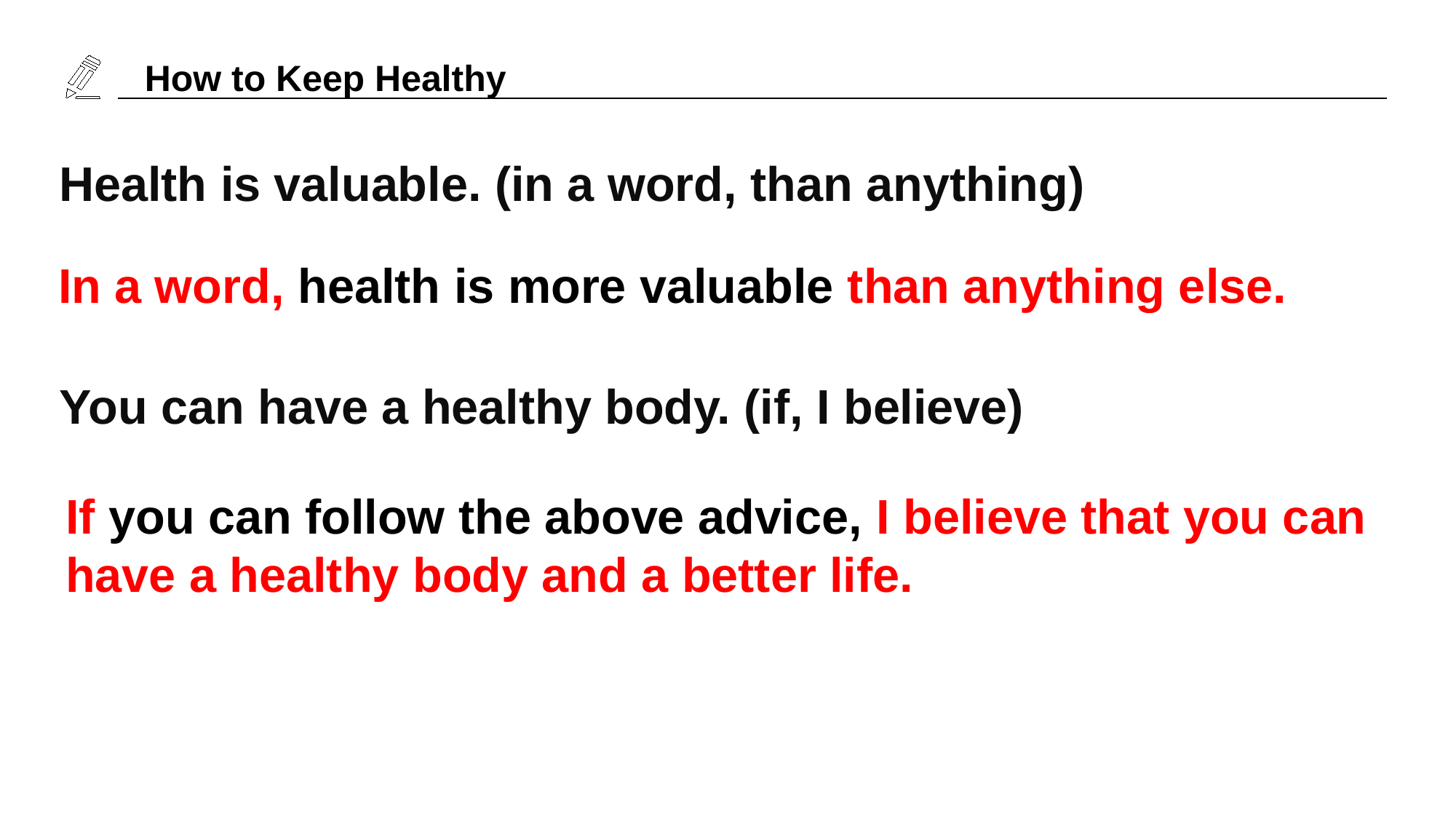

Health is valuable. (in a word, than anything)
In a word, health is more valuable than anything else.
You can have a healthy body. (if, I believe)
If you can follow the above advice, I believe that you can have a healthy body and a better life.